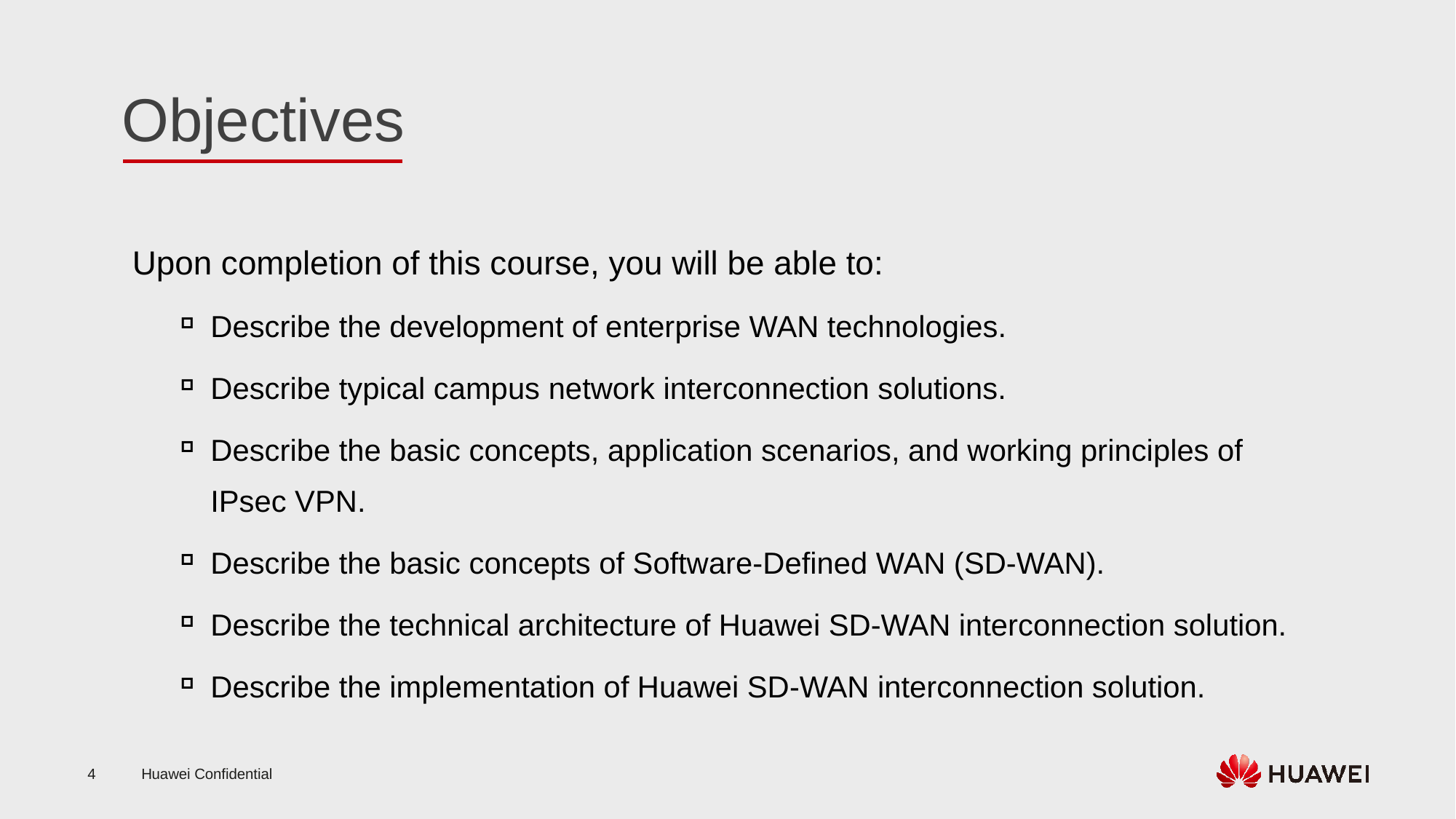

Upon completion of this course, you will be able to:
Describe the development of enterprise WAN technologies.
Describe typical campus network interconnection solutions.
Describe the basic concepts, application scenarios, and working principles of IPsec VPN.
Describe the basic concepts of Software-Defined WAN (SD-WAN).
Describe the technical architecture of Huawei SD-WAN interconnection solution.
Describe the implementation of Huawei SD-WAN interconnection solution.